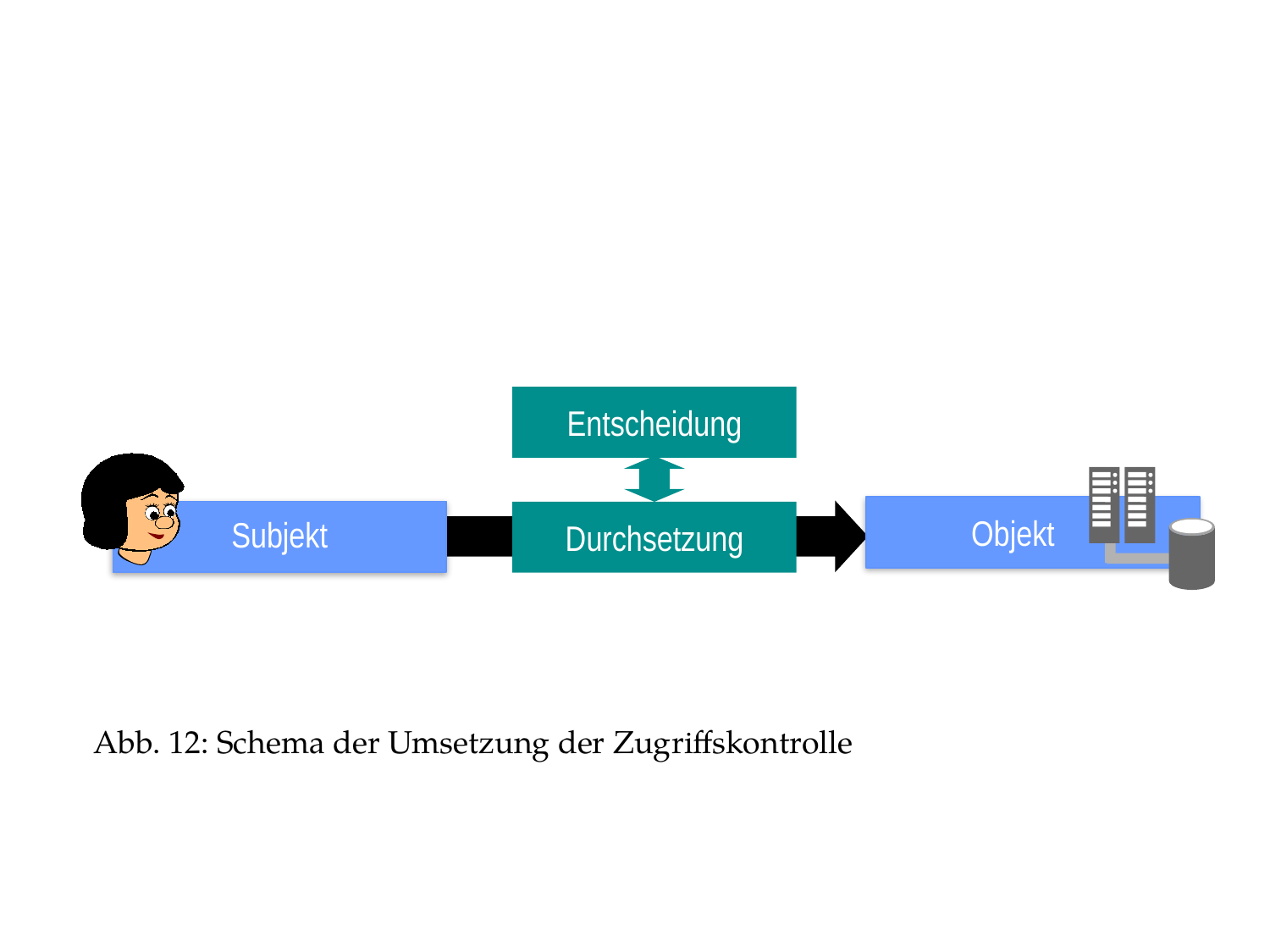

access
Entscheidung

Objekt
Subjekt
Durchsetzung
Abb. 12: Schema der Umsetzung der Zugriffskontrolle